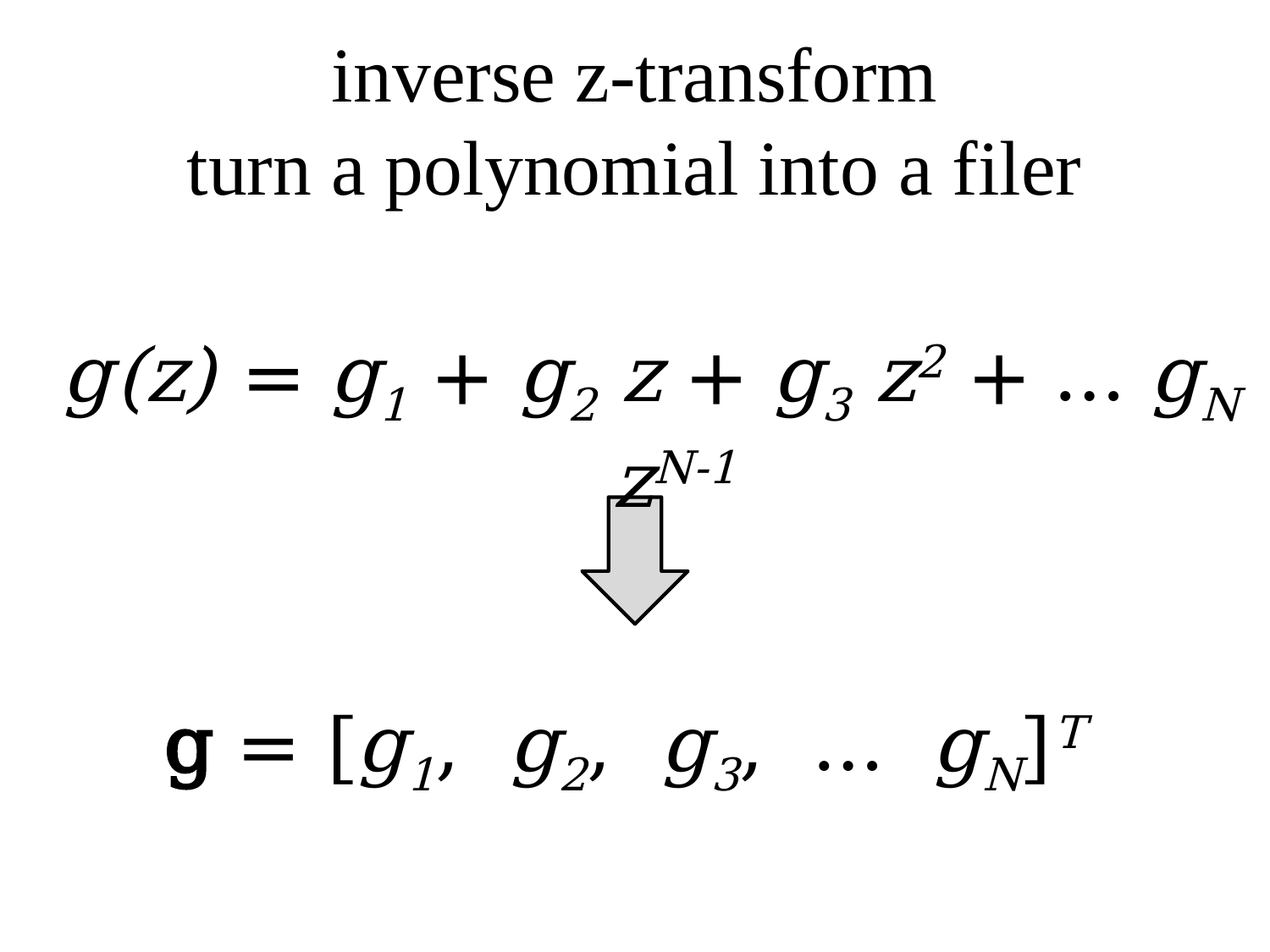

# inverse z-transform turn a polynomial into a filer
g(z) = g1 + g2 z + g3 z2 + … gN zN-1

g = [g1,  g2,  g3,  …  gN]T